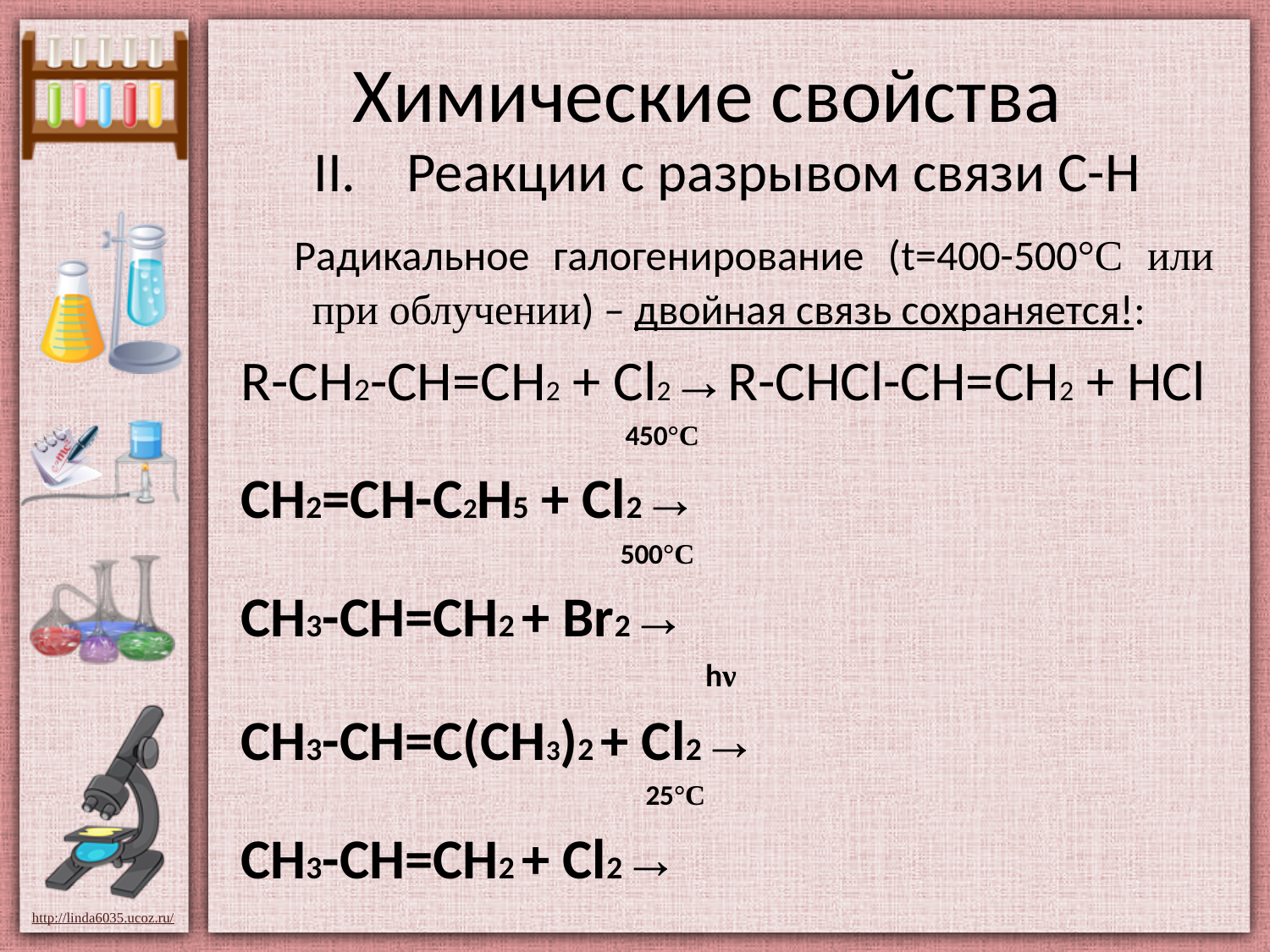

# Химические свойства
II.    Реакции с разрывом связи С-Н
  Радикальное галогенирование (t=400-500°C или при облучении) – двойная связь сохраняется!:
R-CH2-CH=CH2 + Cl2→R-CHCl-CH=CH2 + HCl
                                                                               450°C
СН2=СН-С2Н5 + Cl2→
                                                                              500°C
СН3-СН=СН2 + Br2→
                                                                                              hν
СН3-СН=С(CН3)2 + Cl2→
                                                                25°C
СН3-СН=СН2 + Cl2→